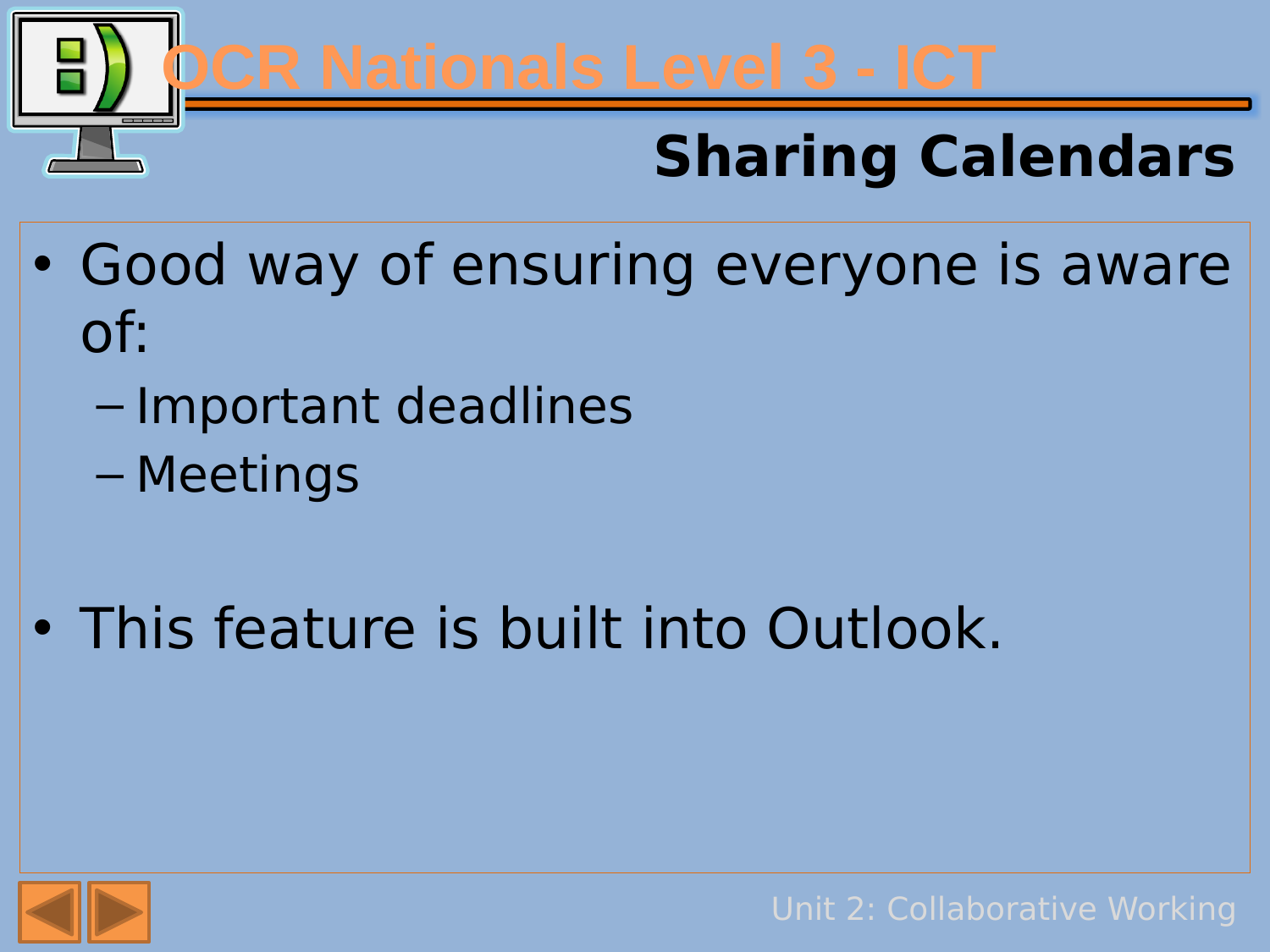

# Sharing Calendars
Good way of ensuring everyone is aware of:
Important deadlines
Meetings

This feature is built into Outlook.